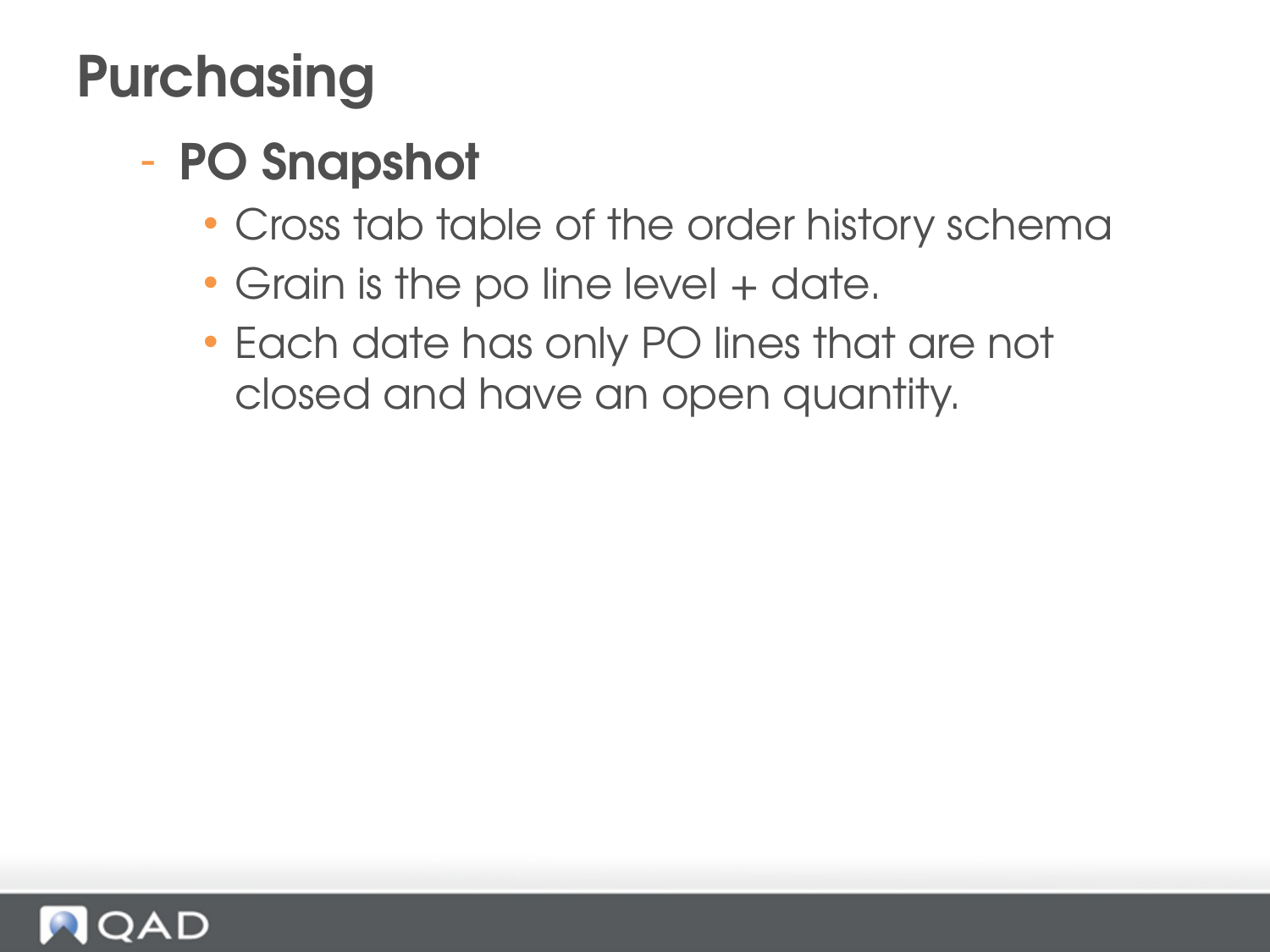

# Purchasing
PO Snapshot
Cross tab table of the order history schema
Grain is the po line level + date.
Each date has only PO lines that are not closed and have an open quantity.